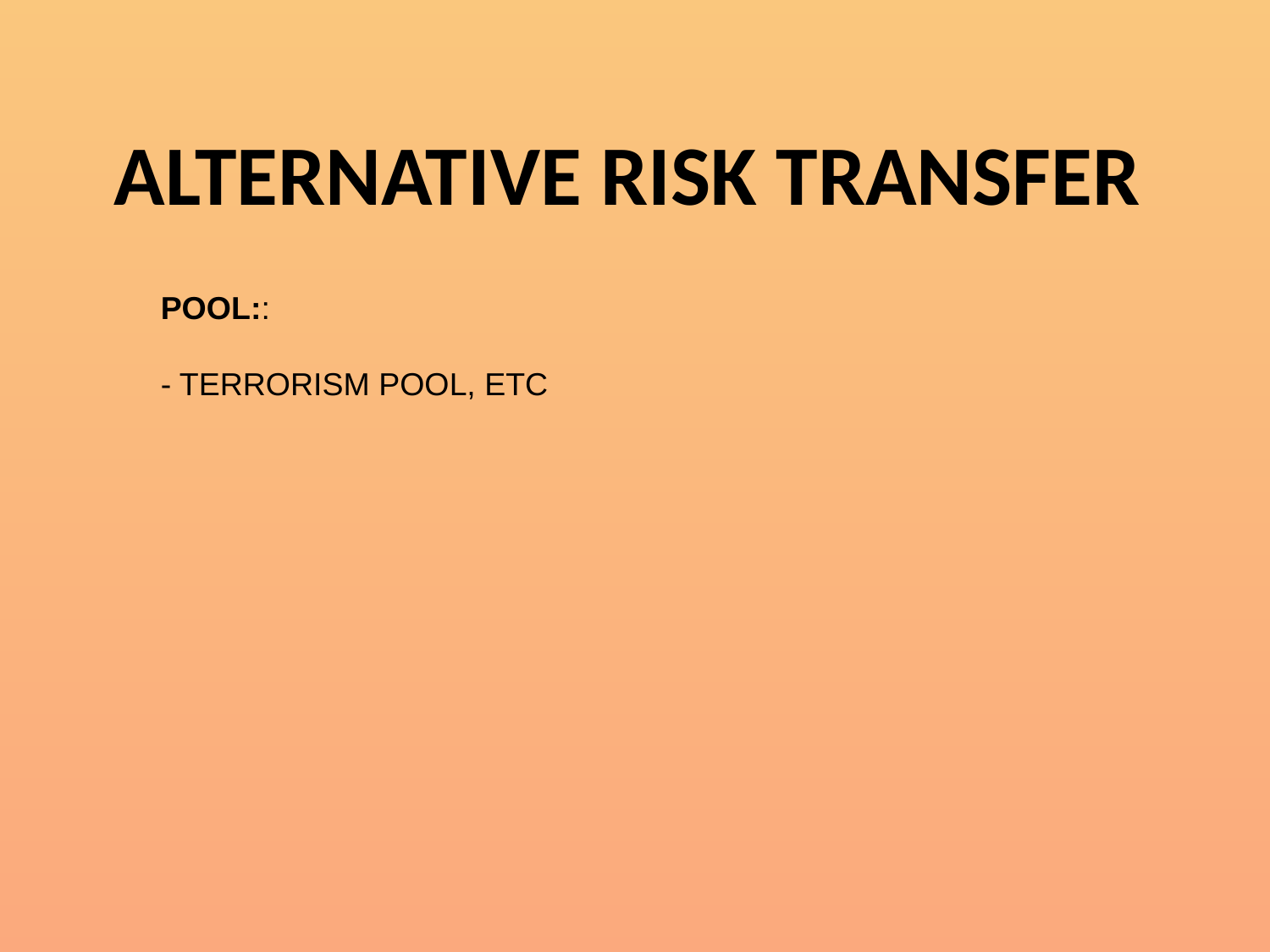

ALTERNATIVE RISK TRANSFER

POOL::

- TERRORISM POOL, ETC